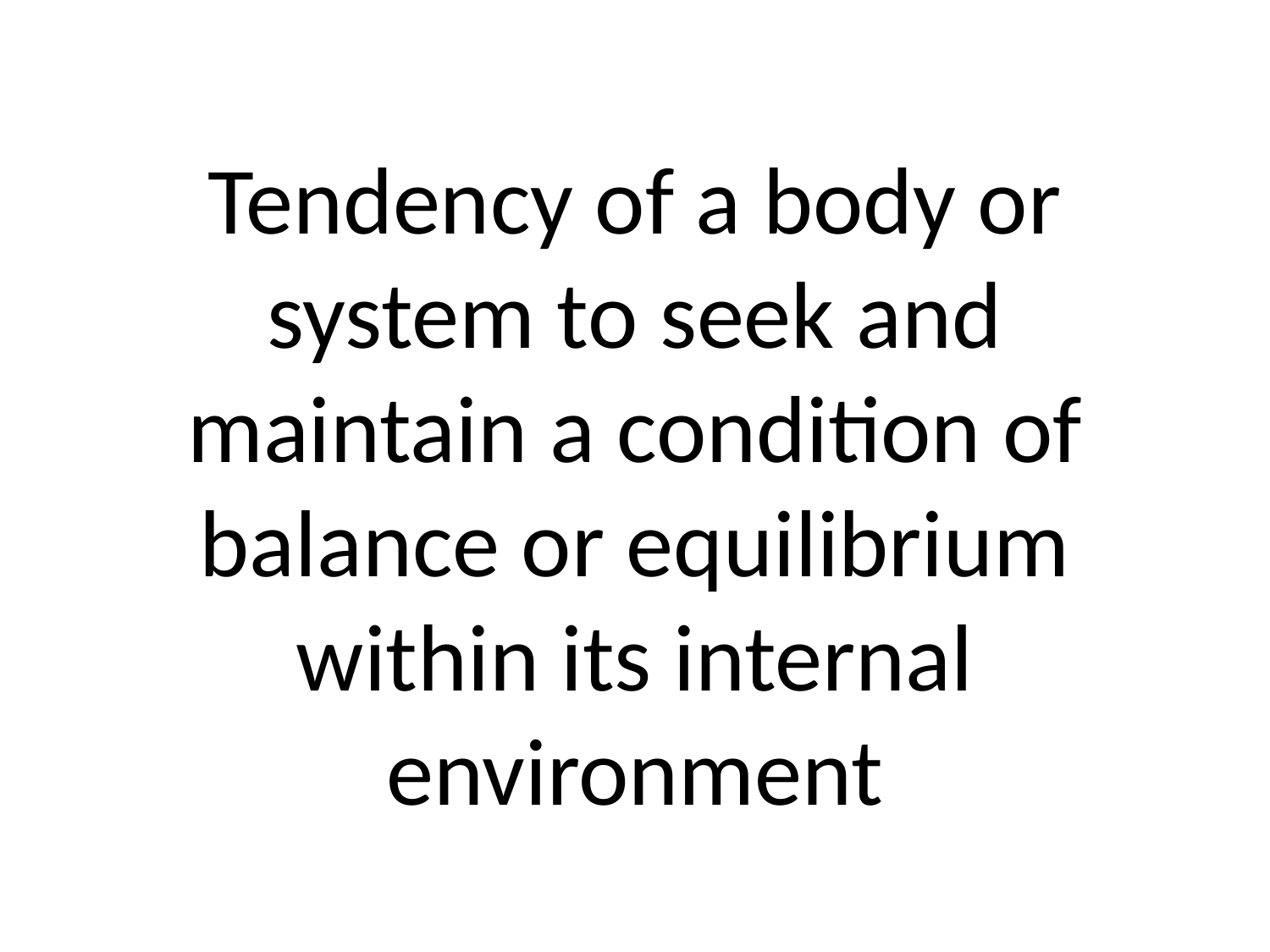

# Tendency of a body or system to seek and maintain a condition of balance or equilibrium within its internal environment